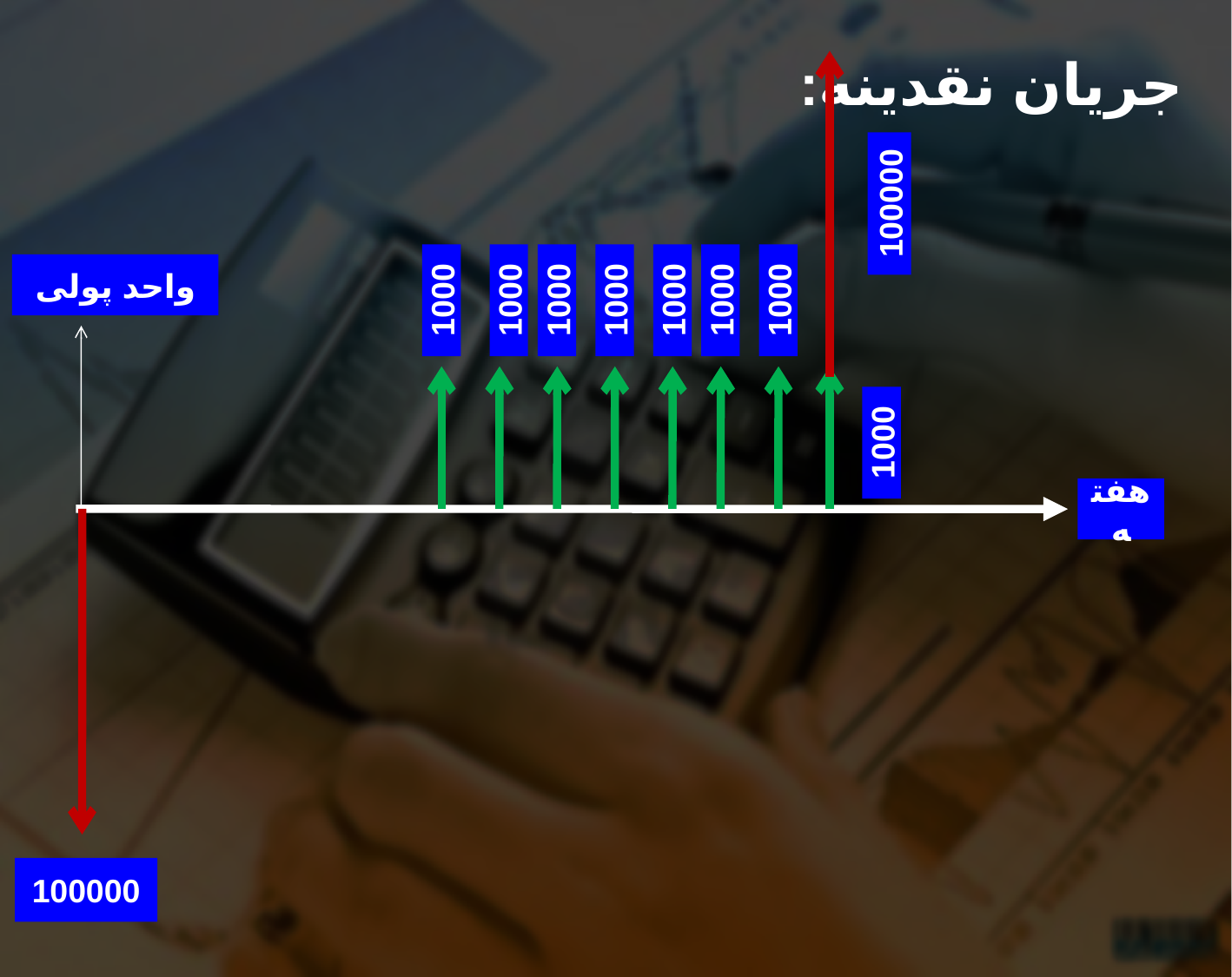

جریان نقدینه:

100000
واحد پولی
1000
1000
1000
1000
1000
1000
1000
1000
هفته
100000